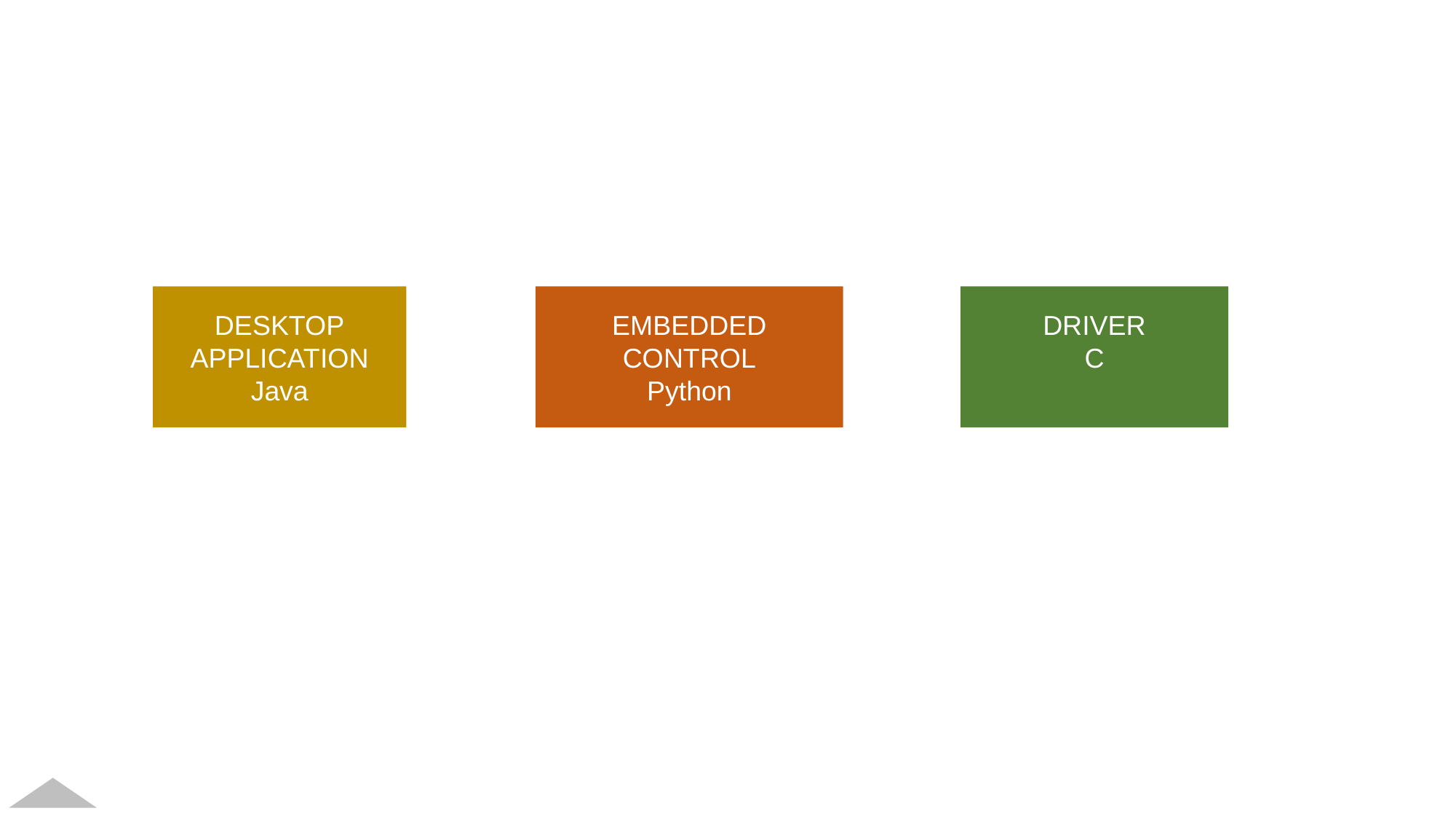

DESKTOP
APPLICATION
Java
EMBEDDED
CONTROL
Python
DRIVER
C